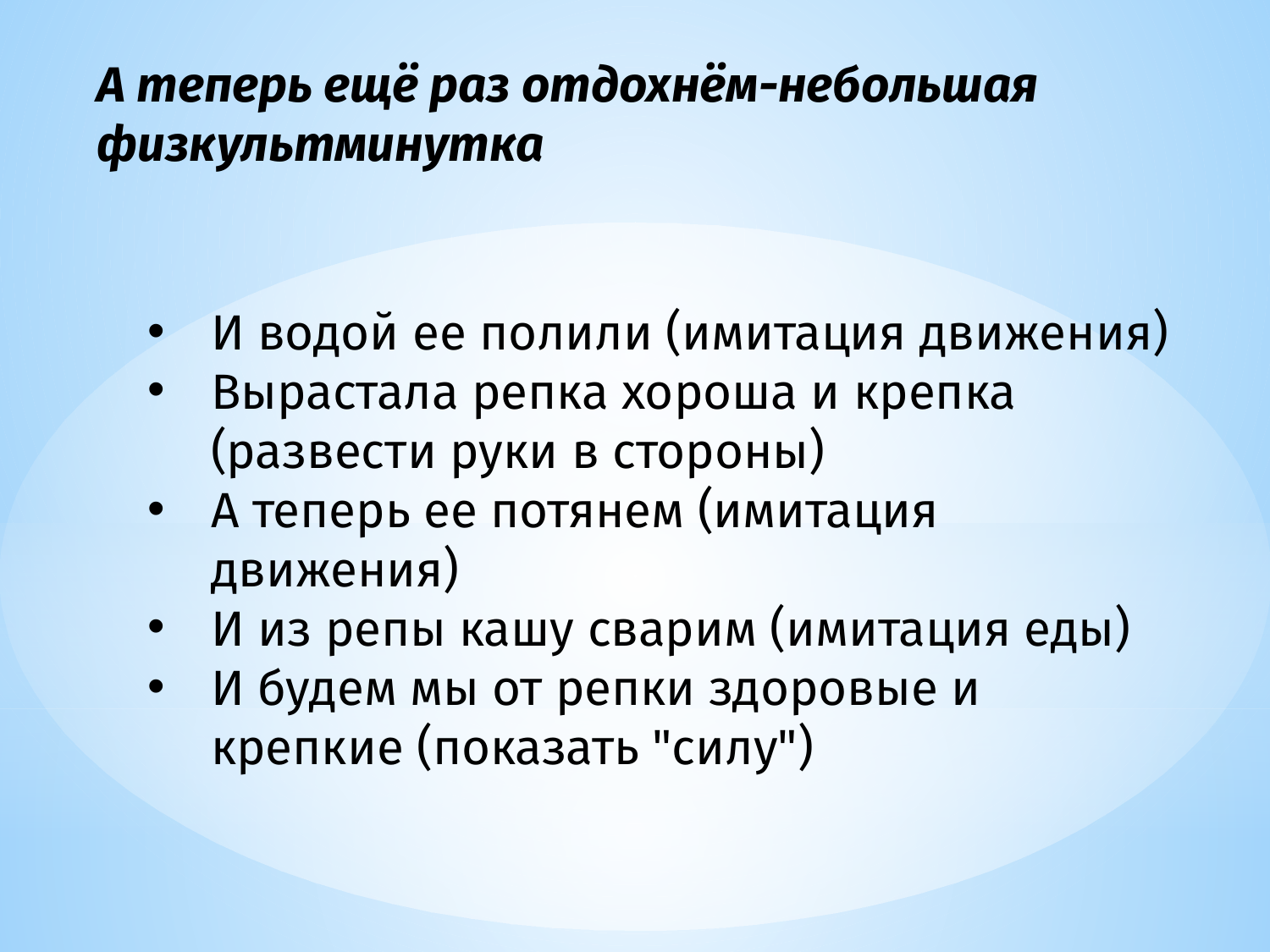

А теперь ещё раз отдохнём-небольшая физкультминутка

И водой ее полили (имитация движения)
Вырастала репка хороша и крепка (развести руки в стороны)
А теперь ее потянем (имитация движения)
И из репы кашу сварим (имитация еды)
И будем мы от репки здоровые и крепкие (показать "силу")